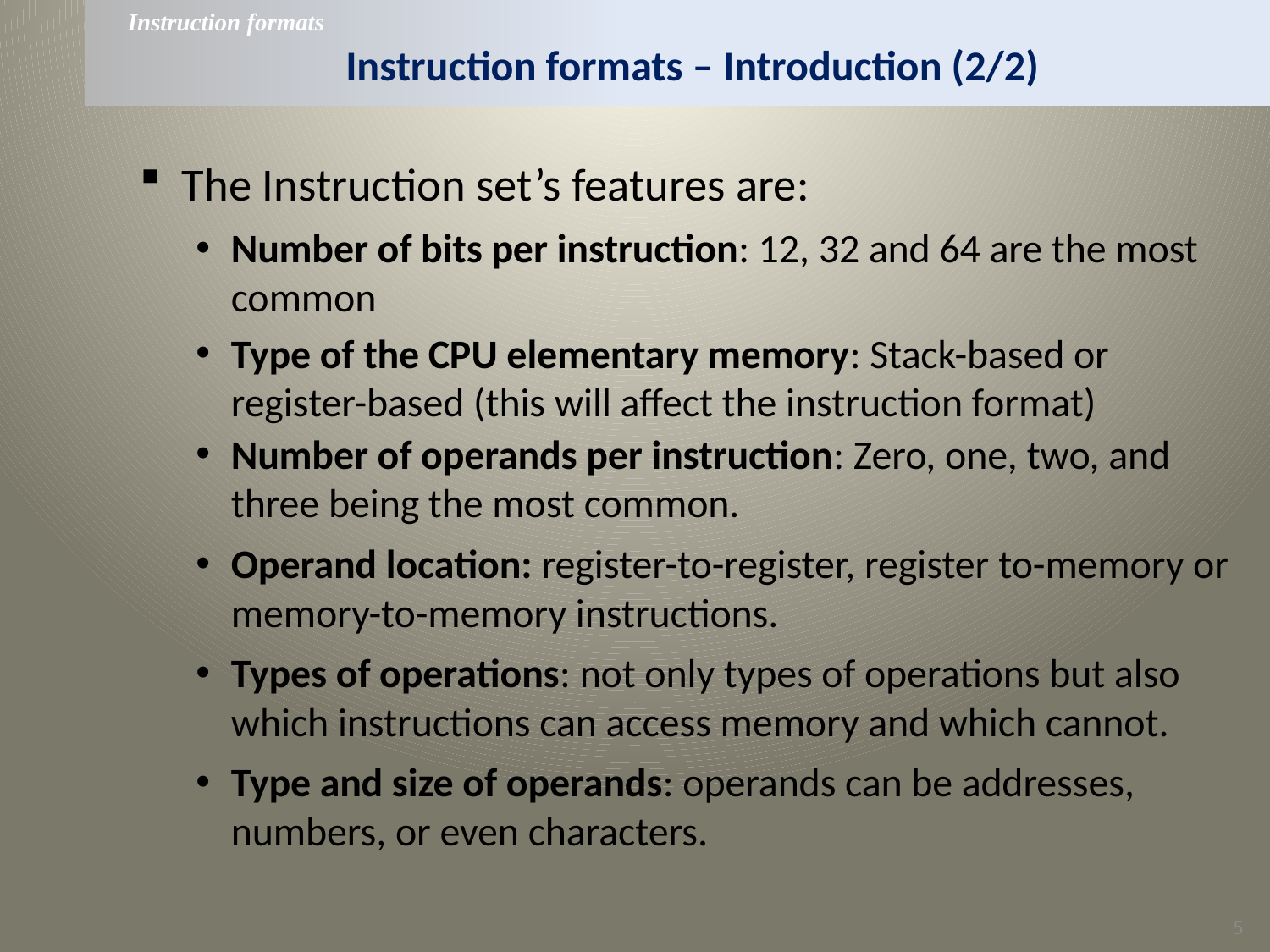

Instruction formats

# Instruction formats – Introduction (2/2)
The Instruction set’s features are:
Number of bits per instruction: 12, 32 and 64 are the most common
Type of the CPU elementary memory: Stack-based or register-based (this will affect the instruction format)
Number of operands per instruction: Zero, one, two, and three being the most common.
Operand location: register-to-register, register to-memory or memory-to-memory instructions.
Types of operations: not only types of operations but also which instructions can access memory and which cannot.
Type and size of operands: operands can be addresses, numbers, or even characters.